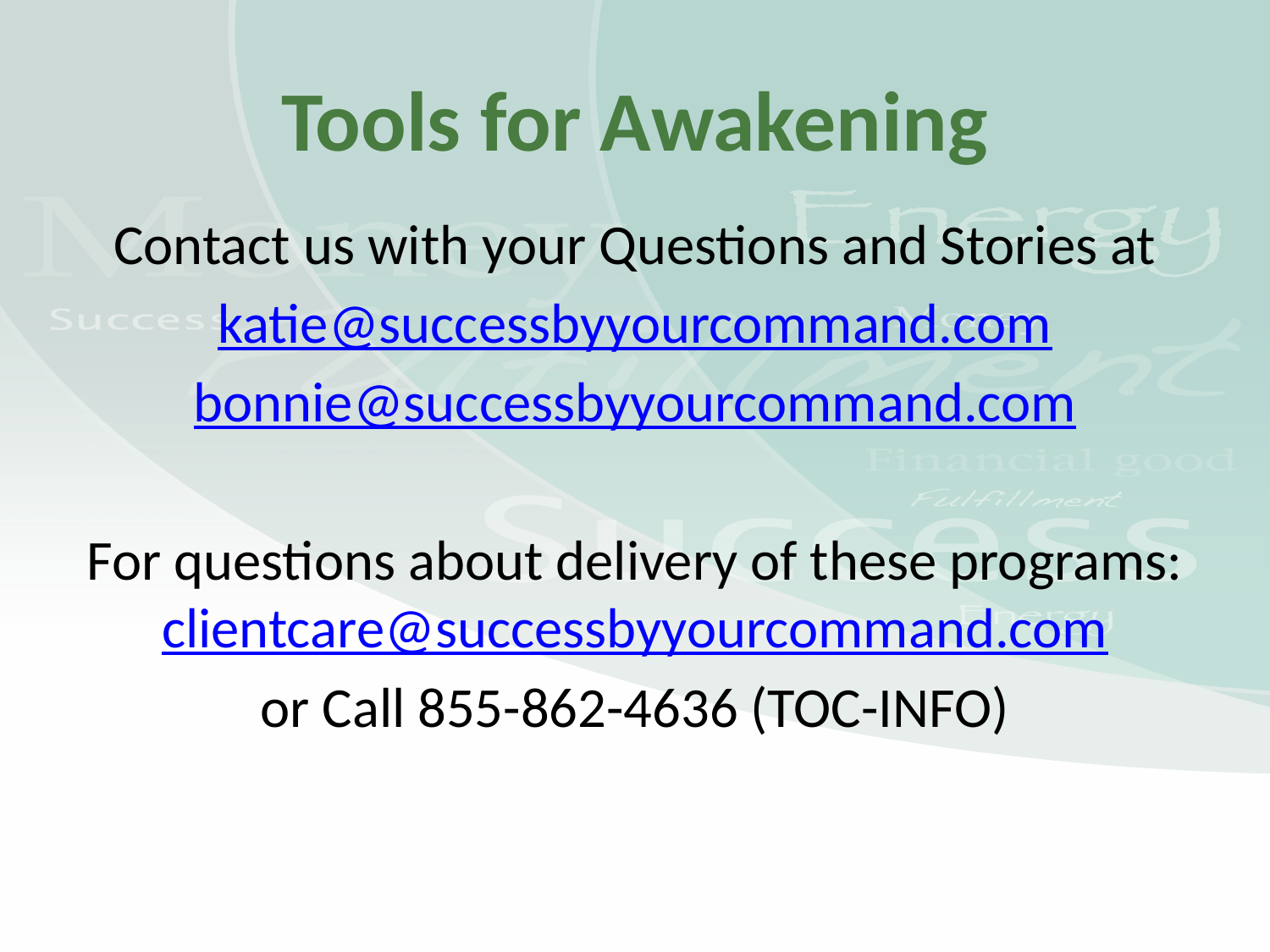

# Tools for Awakening
Contact us with your Questions and Stories at
katie@successbyyourcommand.com
bonnie@successbyyourcommand.com

For questions about delivery of these programs:
clientcare@successbyyourcommand.com
or Call 855-862-4636 (TOC-INFO)